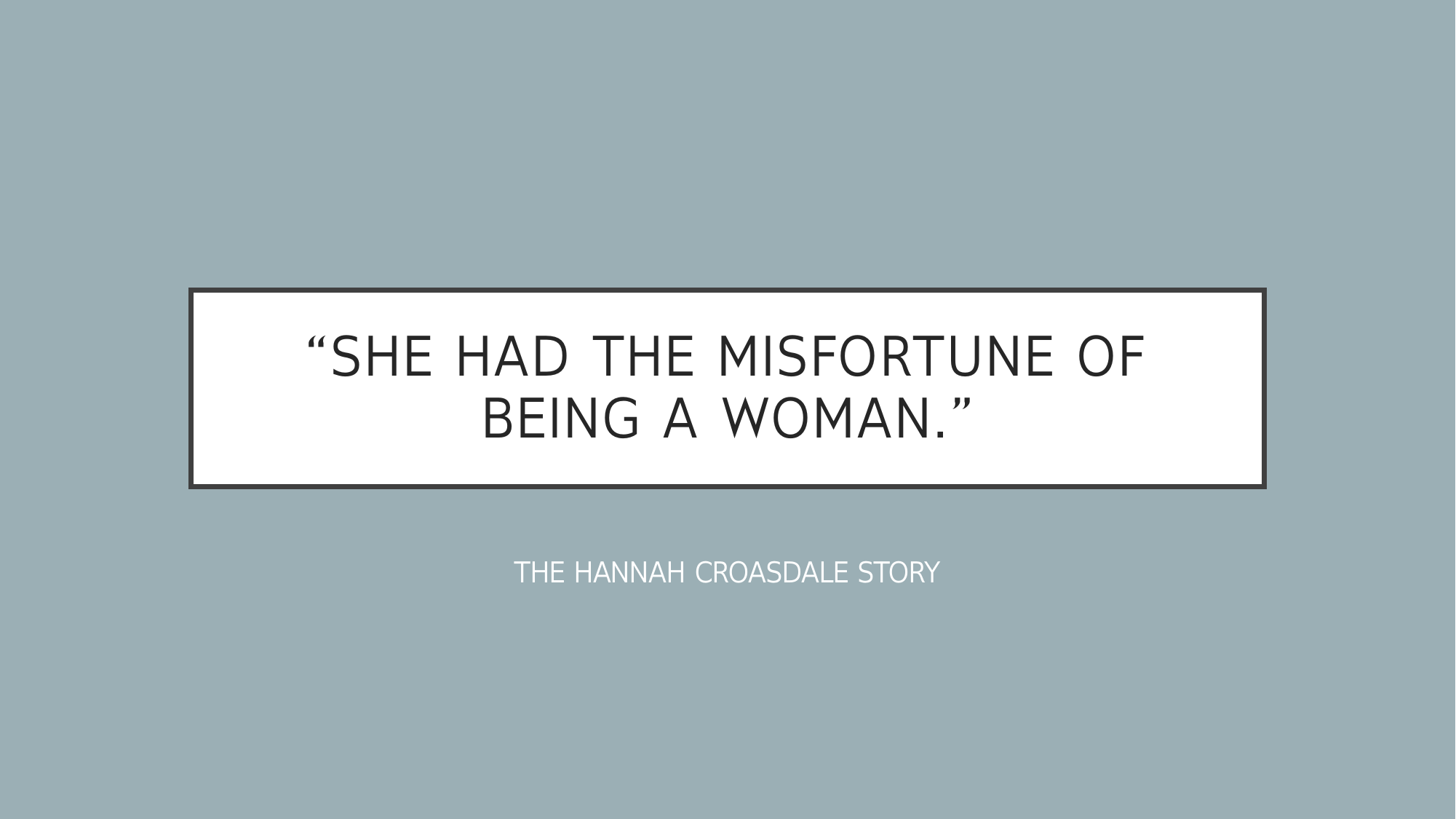

# “she had the misfortune of being a woman.”
THE HANNAH CROASDALE STORY